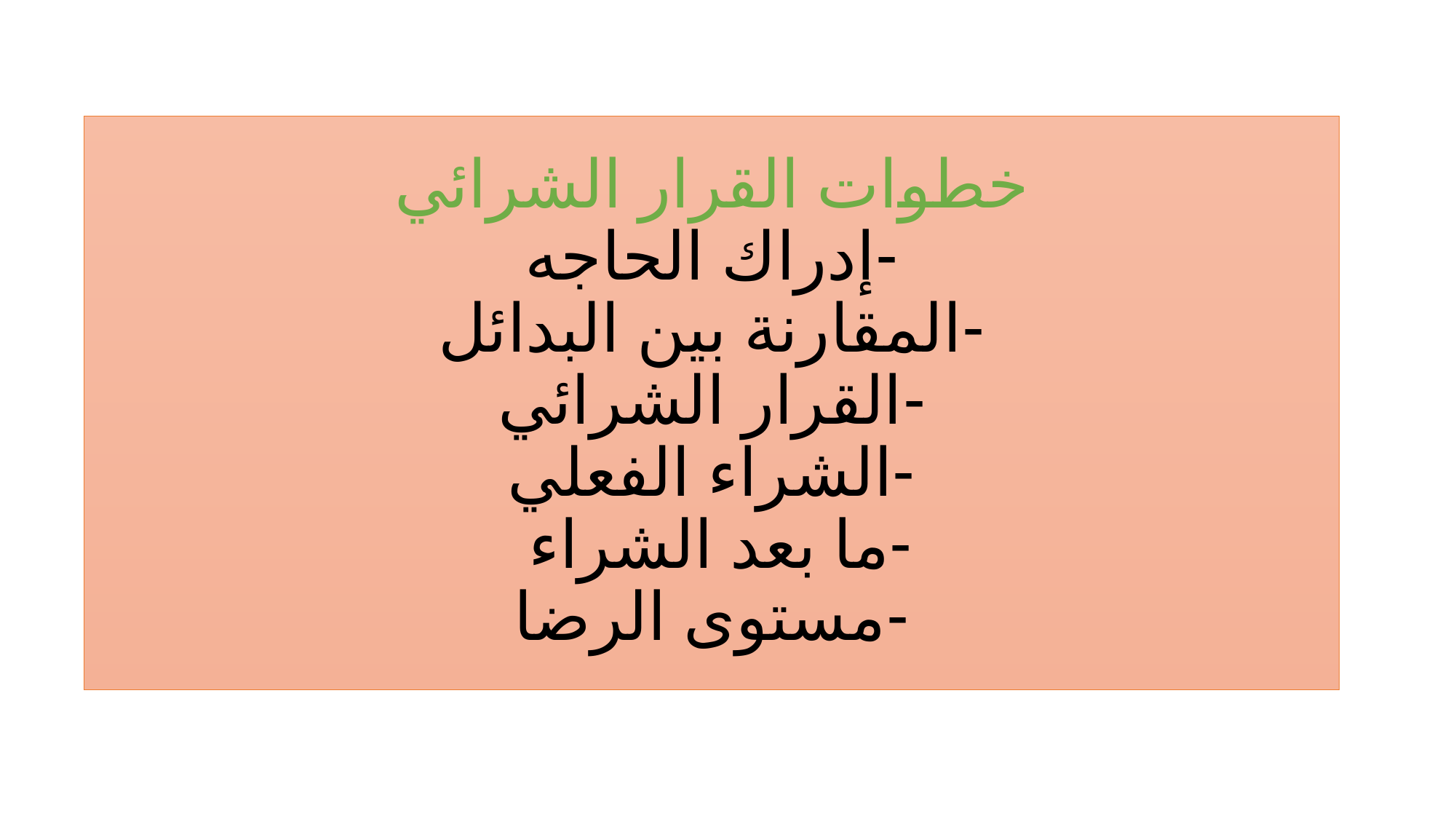

# خطوات القرار الشرائي -إدراك الحاجه -المقارنة بين البدائل -القرار الشرائي -الشراء الفعلي -ما بعد الشراء -مستوى الرضا